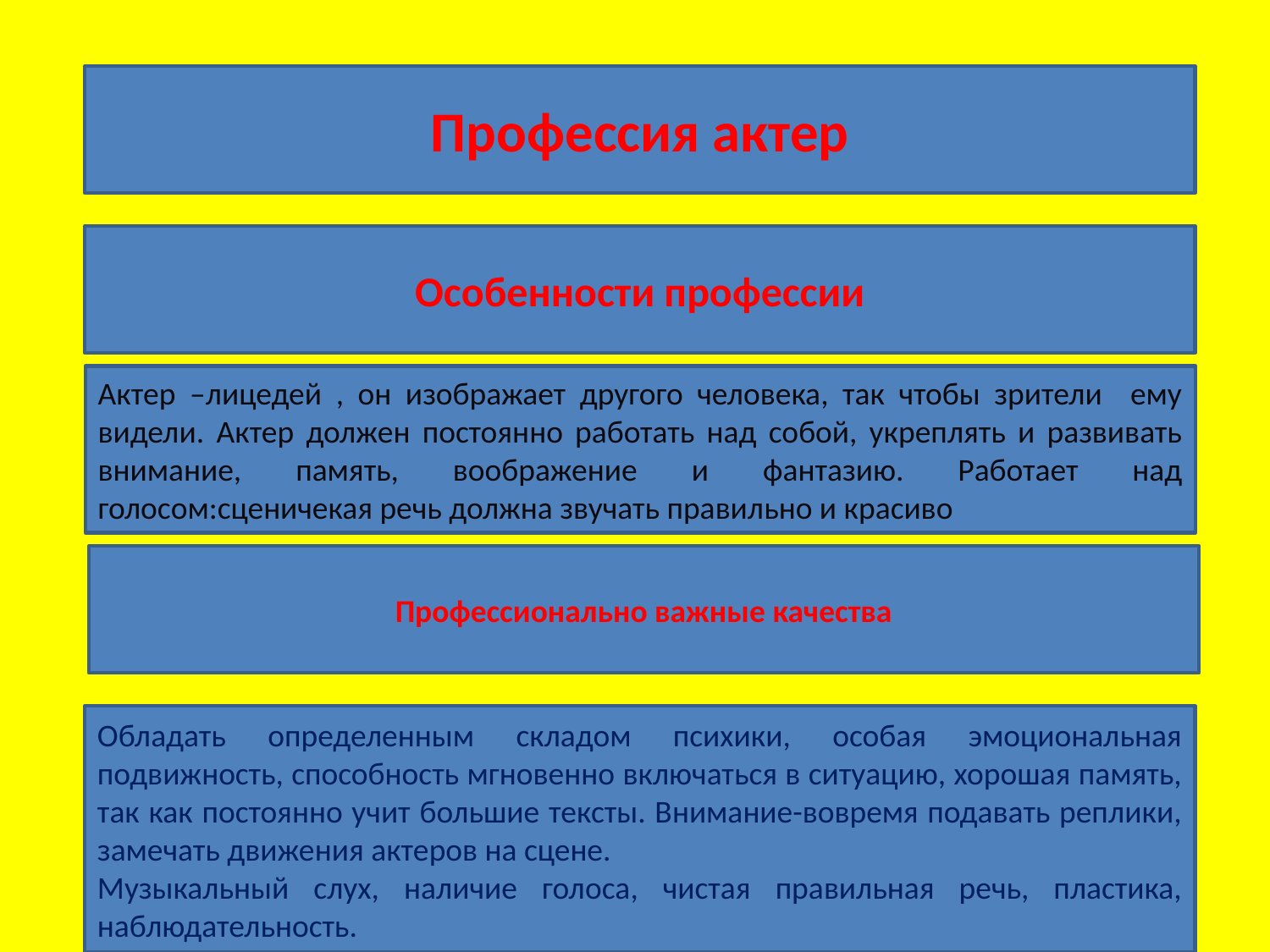

Профессия актер
Особенности профессии
Актер –лицедей , он изображает другого человека, так чтобы зрители  ему видели. Актер должен постоянно работать над собой, укреплять и развивать внимание, память, воображение и фантазию. Работает над голосом:сценичекая речь должна звучать правильно и красиво
Профессионально важные качества
Обладать определенным складом психики, особая эмоциональная подвижность, способность мгновенно включаться в ситуацию, хорошая память, так как постоянно учит большие тексты. Внимание-вовремя подавать реплики, замечать движения актеров на сцене.
Музыкальный слух, наличие голоса, чистая правильная речь, пластика, наблюдательность.